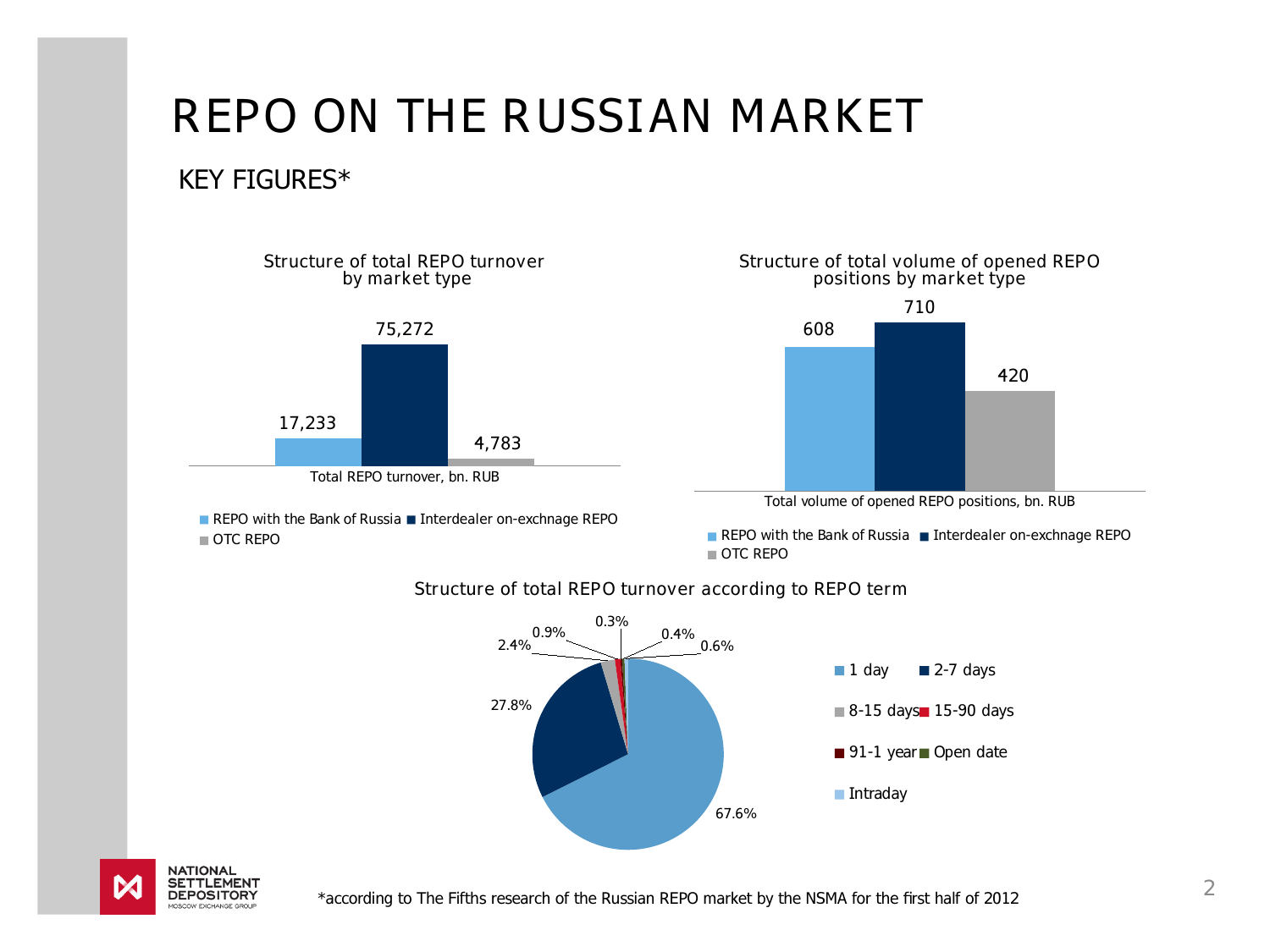

# REPO on the Russian market
key figures*

### Chart: Structure of total REPO turnover
 by market type

| Category | REPO with the Bank of Russia | Interdealer on-exchnage REPO | OTC REPO |
|---|---|---|---|
| Total REPO turnover, bn. RUB | 17233.0 | 75272.0 | 4783.0 |

### Chart: Structure of total volume of opened REPO positions by market type

| Category | REPO with the Bank of Russia | Interdealer on-exchnage REPO | OTC REPO |
|---|---|---|---|
| Total volume of opened REPO positions, bn. RUB | 608.0 | 710.0 | 420.0 |

### Chart: Structure of total REPO turnover according to REPO term

| Category | Structure of total REPO turnover according to REPO term Precentage |
|---|---|
| 1 day | 0.676 |
| 2-7 days | 0.278 |
| 8-15 days | 0.024 |
| 15-90 days | 0.009 |
| 91-1 year | 0.003 |
| Open date | 0.004 |
| Intraday | 0.006 |
2
*according to The Fifths research of the Russian REPO market by the NSMA for the first half of 2012